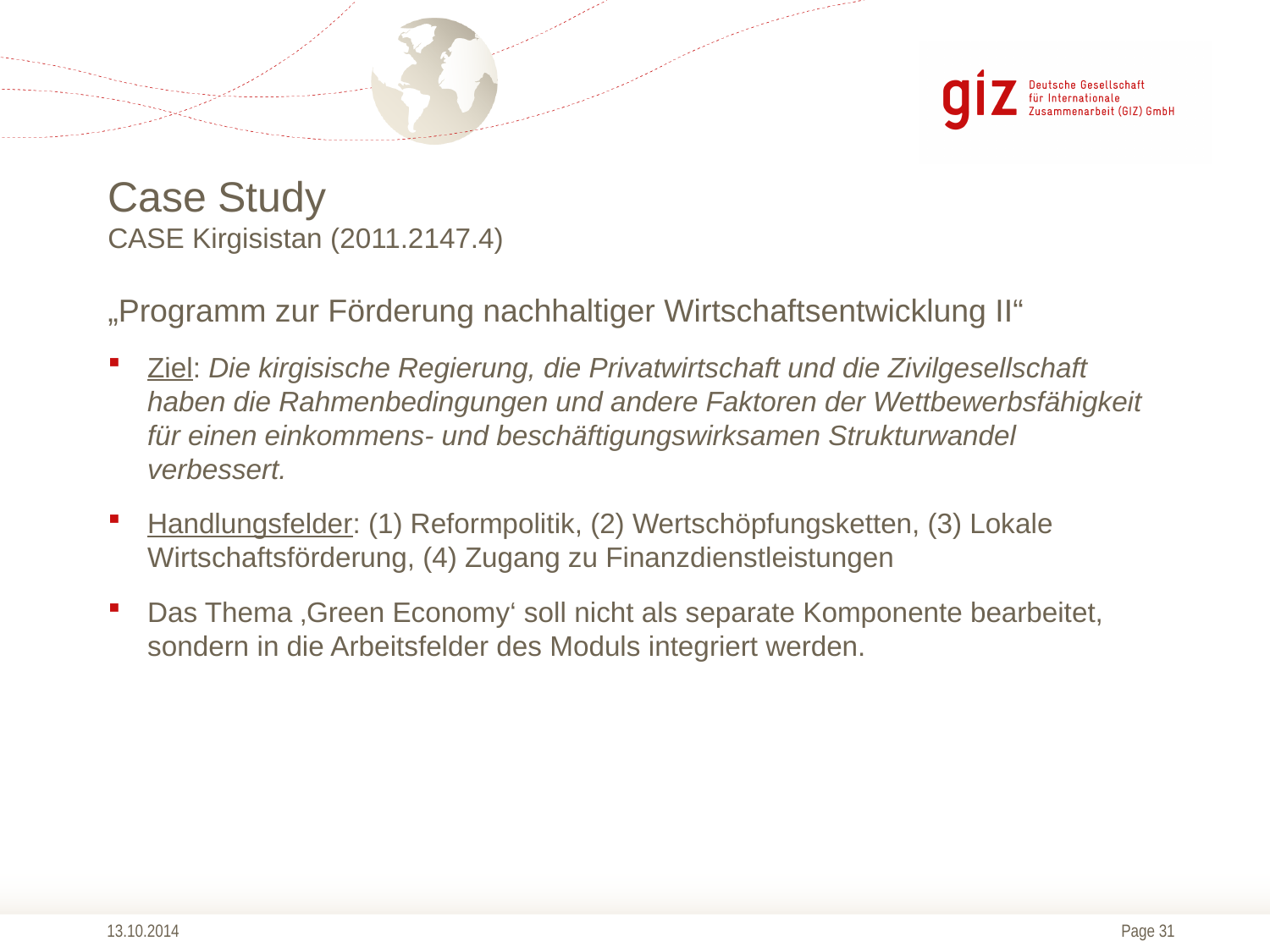

# Case Study CASE Kirgisistan (2011.2147.4)
„Programm zur Förderung nachhaltiger Wirtschaftsentwicklung II“
Ziel: Die kirgisische Regierung, die Privatwirtschaft und die Zivilgesellschaft haben die Rahmenbedingungen und andere Faktoren der Wettbewerbsfähigkeit für einen einkommens- und beschäftigungswirksamen Strukturwandel verbessert.
Handlungsfelder: (1) Reformpolitik, (2) Wertschöpfungsketten, (3) Lokale Wirtschaftsförderung, (4) Zugang zu Finanzdienstleistungen
Das Thema ‚Green Economy‘ soll nicht als separate Komponente bearbeitet, sondern in die Arbeitsfelder des Moduls integriert werden.
13.10.2014